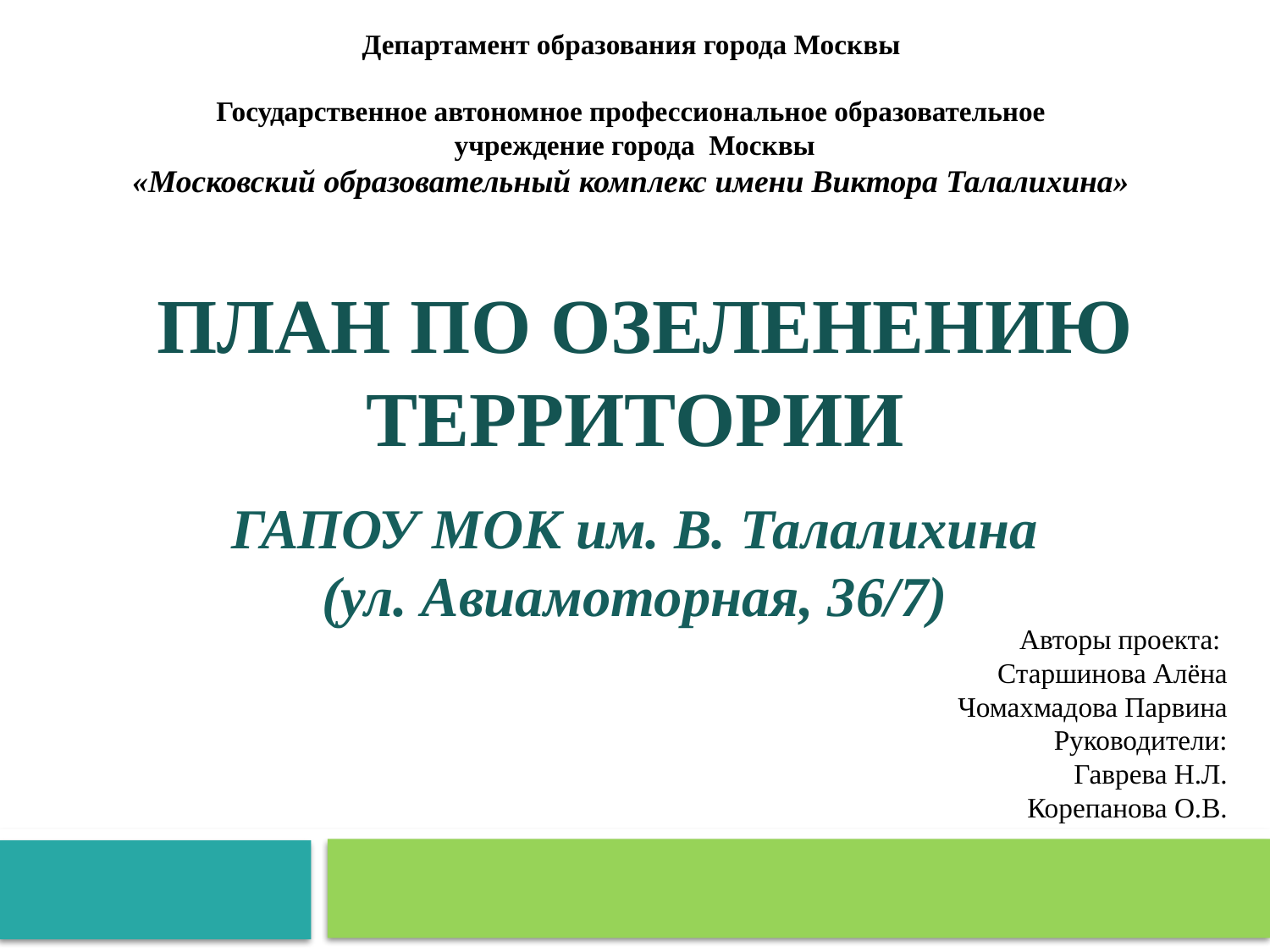

Департамент образования города Москвы

Государственное автономное профессиональное образовательное
учреждение города  Москвы
«Московский образовательный комплекс имени Виктора Талалихина»
# План по озеленению территории
ГАПОУ МОК им. В. Талалихина
(ул. Авиамоторная, 36/7)
Авторы проекта:
Старшинова Алёна
Чомахмадова Парвина
Руководители:
Гаврева Н.Л.
Корепанова О.В.